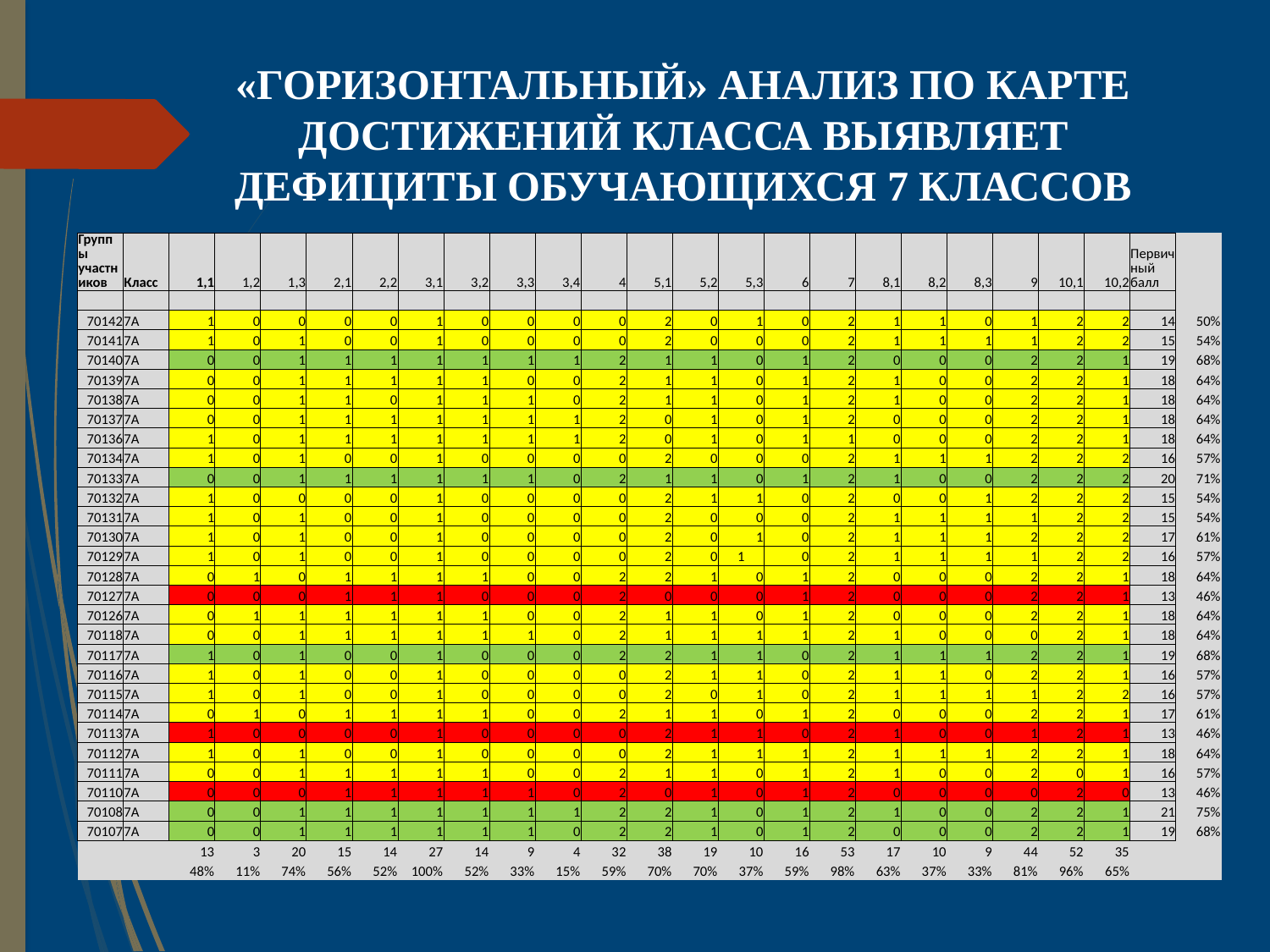

# «ГОРИЗОНТАЛЬНЫЙ» АНАЛИЗ ПО КАРТЕ ДОСТИЖЕНИЙ КЛАССА ВЫЯВЛЯЕТ ДЕФИЦИТЫ ОБУЧАЮЩИХСЯ 7 КЛАССОВ
| Группы участников | Класс | 1,1 | 1,2 | 1,3 | 2,1 | 2,2 | 3,1 | 3,2 | 3,3 | 3,4 | 4 | 5,1 | 5,2 | 5,3 | 6 | 7 | 8,1 | 8,2 | 8,3 | 9 | 10,1 | 10,2 | Первичный балл |  |
| --- | --- | --- | --- | --- | --- | --- | --- | --- | --- | --- | --- | --- | --- | --- | --- | --- | --- | --- | --- | --- | --- | --- | --- | --- |
|  |  |  |  |  |  |  |  |  |  |  |  |  |  |  |  |  |  |  |  |  |  |  |  |  |
| 70142 | 7А | 1 | 0 | 0 | 0 | 0 | 1 | 0 | 0 | 0 | 0 | 2 | 0 | 1 | 0 | 2 | 1 | 1 | 0 | 1 | 2 | 2 | 14 | 50% |
| 70141 | 7А | 1 | 0 | 1 | 0 | 0 | 1 | 0 | 0 | 0 | 0 | 2 | 0 | 0 | 0 | 2 | 1 | 1 | 1 | 1 | 2 | 2 | 15 | 54% |
| 70140 | 7А | 0 | 0 | 1 | 1 | 1 | 1 | 1 | 1 | 1 | 2 | 1 | 1 | 0 | 1 | 2 | 0 | 0 | 0 | 2 | 2 | 1 | 19 | 68% |
| 70139 | 7А | 0 | 0 | 1 | 1 | 1 | 1 | 1 | 0 | 0 | 2 | 1 | 1 | 0 | 1 | 2 | 1 | 0 | 0 | 2 | 2 | 1 | 18 | 64% |
| 70138 | 7А | 0 | 0 | 1 | 1 | 0 | 1 | 1 | 1 | 0 | 2 | 1 | 1 | 0 | 1 | 2 | 1 | 0 | 0 | 2 | 2 | 1 | 18 | 64% |
| 70137 | 7А | 0 | 0 | 1 | 1 | 1 | 1 | 1 | 1 | 1 | 2 | 0 | 1 | 0 | 1 | 2 | 0 | 0 | 0 | 2 | 2 | 1 | 18 | 64% |
| 70136 | 7А | 1 | 0 | 1 | 1 | 1 | 1 | 1 | 1 | 1 | 2 | 0 | 1 | 0 | 1 | 1 | 0 | 0 | 0 | 2 | 2 | 1 | 18 | 64% |
| 70134 | 7А | 1 | 0 | 1 | 0 | 0 | 1 | 0 | 0 | 0 | 0 | 2 | 0 | 0 | 0 | 2 | 1 | 1 | 1 | 2 | 2 | 2 | 16 | 57% |
| 70133 | 7А | 0 | 0 | 1 | 1 | 1 | 1 | 1 | 1 | 0 | 2 | 1 | 1 | 0 | 1 | 2 | 1 | 0 | 0 | 2 | 2 | 2 | 20 | 71% |
| 70132 | 7А | 1 | 0 | 0 | 0 | 0 | 1 | 0 | 0 | 0 | 0 | 2 | 1 | 1 | 0 | 2 | 0 | 0 | 1 | 2 | 2 | 2 | 15 | 54% |
| 70131 | 7А | 1 | 0 | 1 | 0 | 0 | 1 | 0 | 0 | 0 | 0 | 2 | 0 | 0 | 0 | 2 | 1 | 1 | 1 | 1 | 2 | 2 | 15 | 54% |
| 70130 | 7А | 1 | 0 | 1 | 0 | 0 | 1 | 0 | 0 | 0 | 0 | 2 | 0 | 1 | 0 | 2 | 1 | 1 | 1 | 2 | 2 | 2 | 17 | 61% |
| 70129 | 7А | 1 | 0 | 1 | 0 | 0 | 1 | 0 | 0 | 0 | 0 | 2 | 0 | 1 | 0 | 2 | 1 | 1 | 1 | 1 | 2 | 2 | 16 | 57% |
| 70128 | 7А | 0 | 1 | 0 | 1 | 1 | 1 | 1 | 0 | 0 | 2 | 2 | 1 | 0 | 1 | 2 | 0 | 0 | 0 | 2 | 2 | 1 | 18 | 64% |
| 70127 | 7А | 0 | 0 | 0 | 1 | 1 | 1 | 0 | 0 | 0 | 2 | 0 | 0 | 0 | 1 | 2 | 0 | 0 | 0 | 2 | 2 | 1 | 13 | 46% |
| 70126 | 7А | 0 | 1 | 1 | 1 | 1 | 1 | 1 | 0 | 0 | 2 | 1 | 1 | 0 | 1 | 2 | 0 | 0 | 0 | 2 | 2 | 1 | 18 | 64% |
| 70118 | 7А | 0 | 0 | 1 | 1 | 1 | 1 | 1 | 1 | 0 | 2 | 1 | 1 | 1 | 1 | 2 | 1 | 0 | 0 | 0 | 2 | 1 | 18 | 64% |
| 70117 | 7А | 1 | 0 | 1 | 0 | 0 | 1 | 0 | 0 | 0 | 2 | 2 | 1 | 1 | 0 | 2 | 1 | 1 | 1 | 2 | 2 | 1 | 19 | 68% |
| 70116 | 7А | 1 | 0 | 1 | 0 | 0 | 1 | 0 | 0 | 0 | 0 | 2 | 1 | 1 | 0 | 2 | 1 | 1 | 0 | 2 | 2 | 1 | 16 | 57% |
| 70115 | 7А | 1 | 0 | 1 | 0 | 0 | 1 | 0 | 0 | 0 | 0 | 2 | 0 | 1 | 0 | 2 | 1 | 1 | 1 | 1 | 2 | 2 | 16 | 57% |
| 70114 | 7А | 0 | 1 | 0 | 1 | 1 | 1 | 1 | 0 | 0 | 2 | 1 | 1 | 0 | 1 | 2 | 0 | 0 | 0 | 2 | 2 | 1 | 17 | 61% |
| 70113 | 7А | 1 | 0 | 0 | 0 | 0 | 1 | 0 | 0 | 0 | 0 | 2 | 1 | 1 | 0 | 2 | 1 | 0 | 0 | 1 | 2 | 1 | 13 | 46% |
| 70112 | 7А | 1 | 0 | 1 | 0 | 0 | 1 | 0 | 0 | 0 | 0 | 2 | 1 | 1 | 1 | 2 | 1 | 1 | 1 | 2 | 2 | 1 | 18 | 64% |
| 70111 | 7А | 0 | 0 | 1 | 1 | 1 | 1 | 1 | 0 | 0 | 2 | 1 | 1 | 0 | 1 | 2 | 1 | 0 | 0 | 2 | 0 | 1 | 16 | 57% |
| 70110 | 7А | 0 | 0 | 0 | 1 | 1 | 1 | 1 | 1 | 0 | 2 | 0 | 1 | 0 | 1 | 2 | 0 | 0 | 0 | 0 | 2 | 0 | 13 | 46% |
| 70108 | 7А | 0 | 0 | 1 | 1 | 1 | 1 | 1 | 1 | 1 | 2 | 2 | 1 | 0 | 1 | 2 | 1 | 0 | 0 | 2 | 2 | 1 | 21 | 75% |
| 70107 | 7А | 0 | 0 | 1 | 1 | 1 | 1 | 1 | 1 | 0 | 2 | 2 | 1 | 0 | 1 | 2 | 0 | 0 | 0 | 2 | 2 | 1 | 19 | 68% |
|  |  | 13 | 3 | 20 | 15 | 14 | 27 | 14 | 9 | 4 | 32 | 38 | 19 | 10 | 16 | 53 | 17 | 10 | 9 | 44 | 52 | 35 |  |  |
|  |  | 48% | 11% | 74% | 56% | 52% | 100% | 52% | 33% | 15% | 59% | 70% | 70% | 37% | 59% | 98% | 63% | 37% | 33% | 81% | 96% | 65% |  |  |